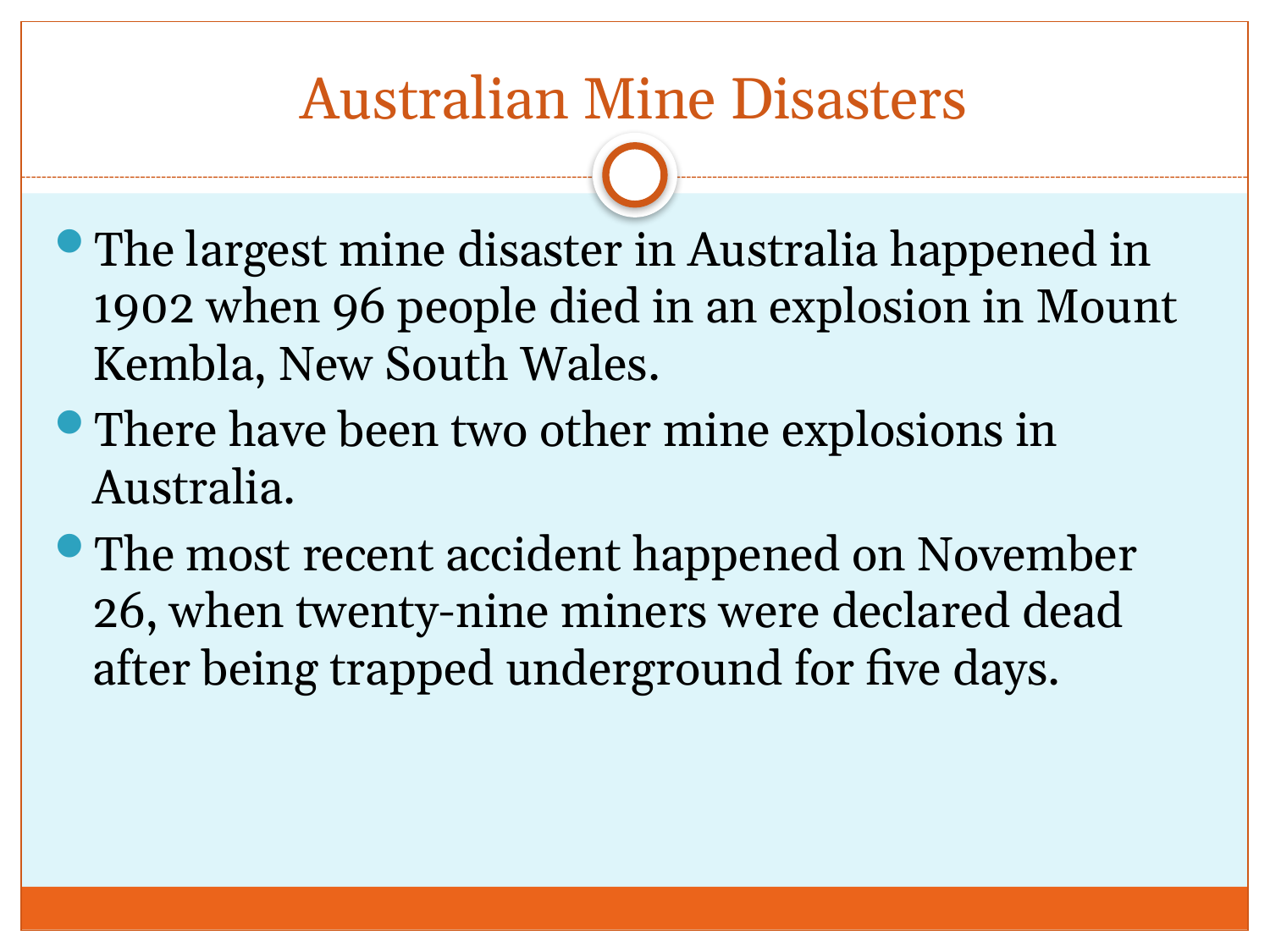

# Australian Mine Disasters
The largest mine disaster in Australia happened in 1902 when 96 people died in an explosion in Mount Kembla, New South Wales.
There have been two other mine explosions in Australia.
The most recent accident happened on November 26, when twenty-nine miners were declared dead after being trapped underground for five days.